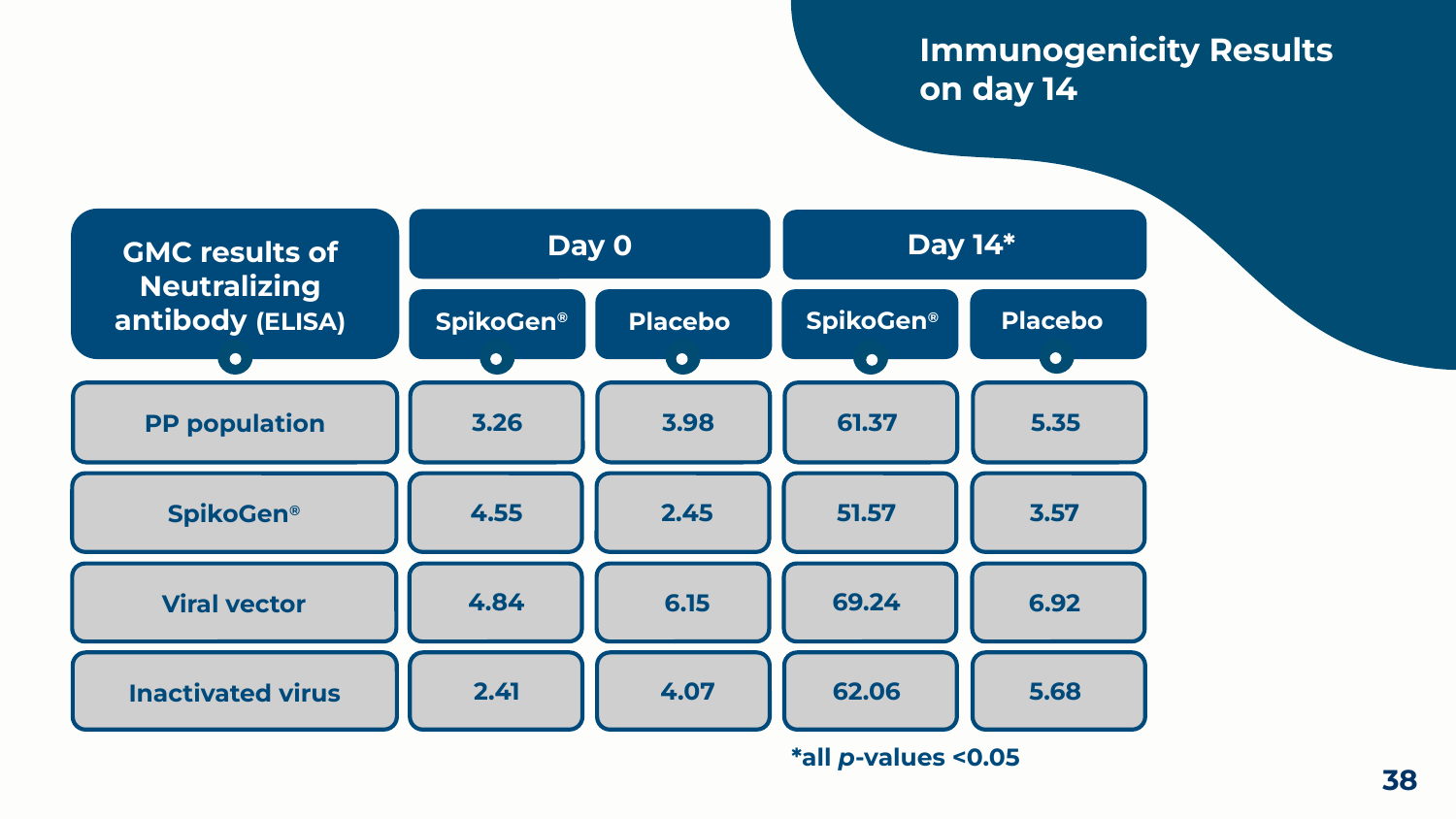

# Immunogenicity Results on day 14

Day 14*

Day 0
GMC results of
Neutralizing antibody (ELISA)

Placebo
SpikoGen®
SpikoGen®

Placebo

61.37
3.98
3.26
5.35
PP population

51.57
2.45
4.55
3.57
SpikoGen®

69.24
6.15
4.84
6.92
Viral vector

62.06
4.07
2.41
5.68
Inactivated virus
*all p-values <0.05
38